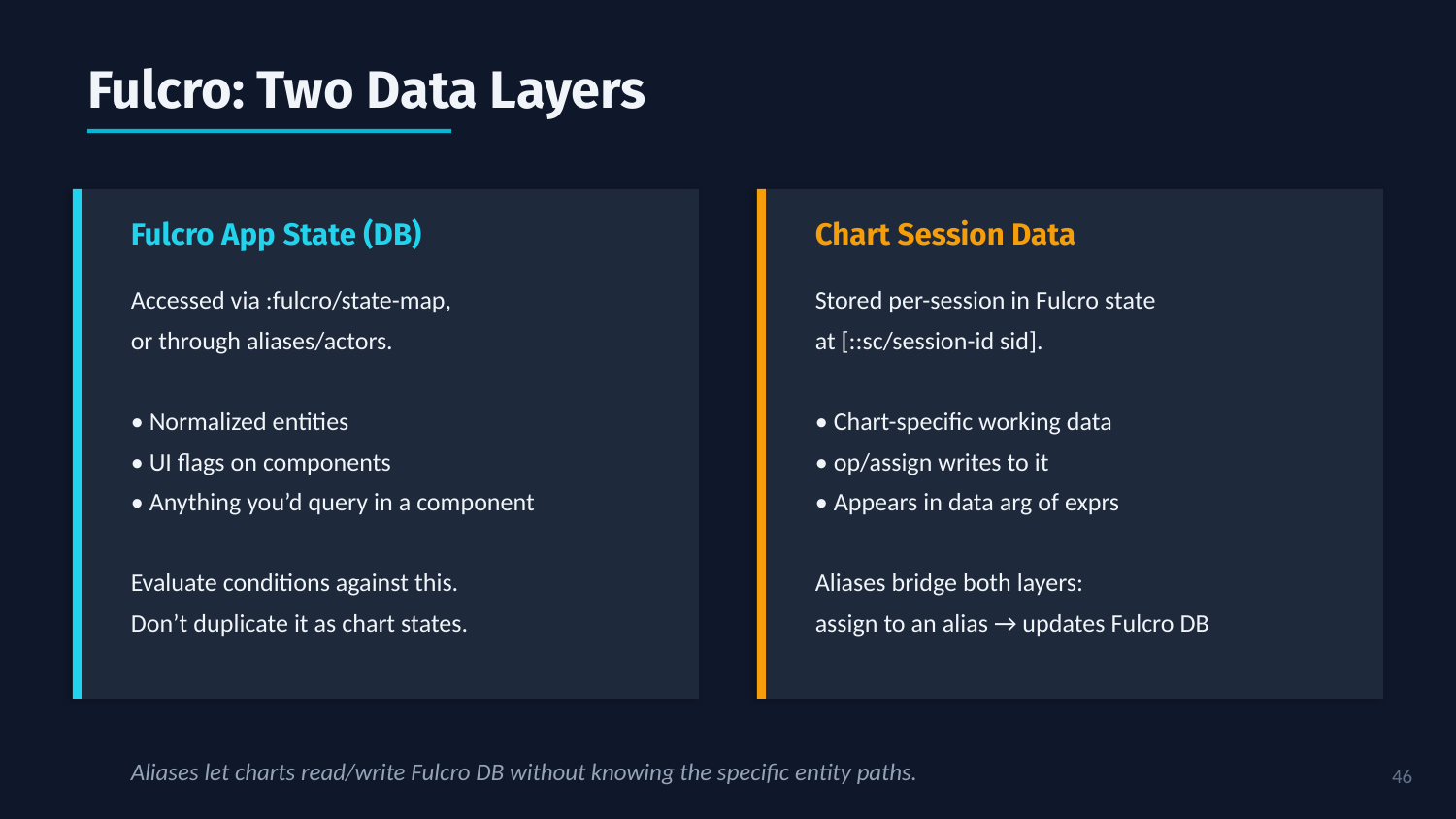

Fulcro: Two Data Layers

Fulcro App State (DB)
Chart Session Data
Accessed via :fulcro/state-map,
or through aliases/actors.

• Normalized entities
• UI flags on components
• Anything you’d query in a component

Evaluate conditions against this.
Don’t duplicate it as chart states.
Stored per-session in Fulcro state
at [::sc/session-id sid].

• Chart-specific working data
• op/assign writes to it
• Appears in data arg of exprs

Aliases bridge both layers:
assign to an alias → updates Fulcro DB
Aliases let charts read/write Fulcro DB without knowing the specific entity paths.
46